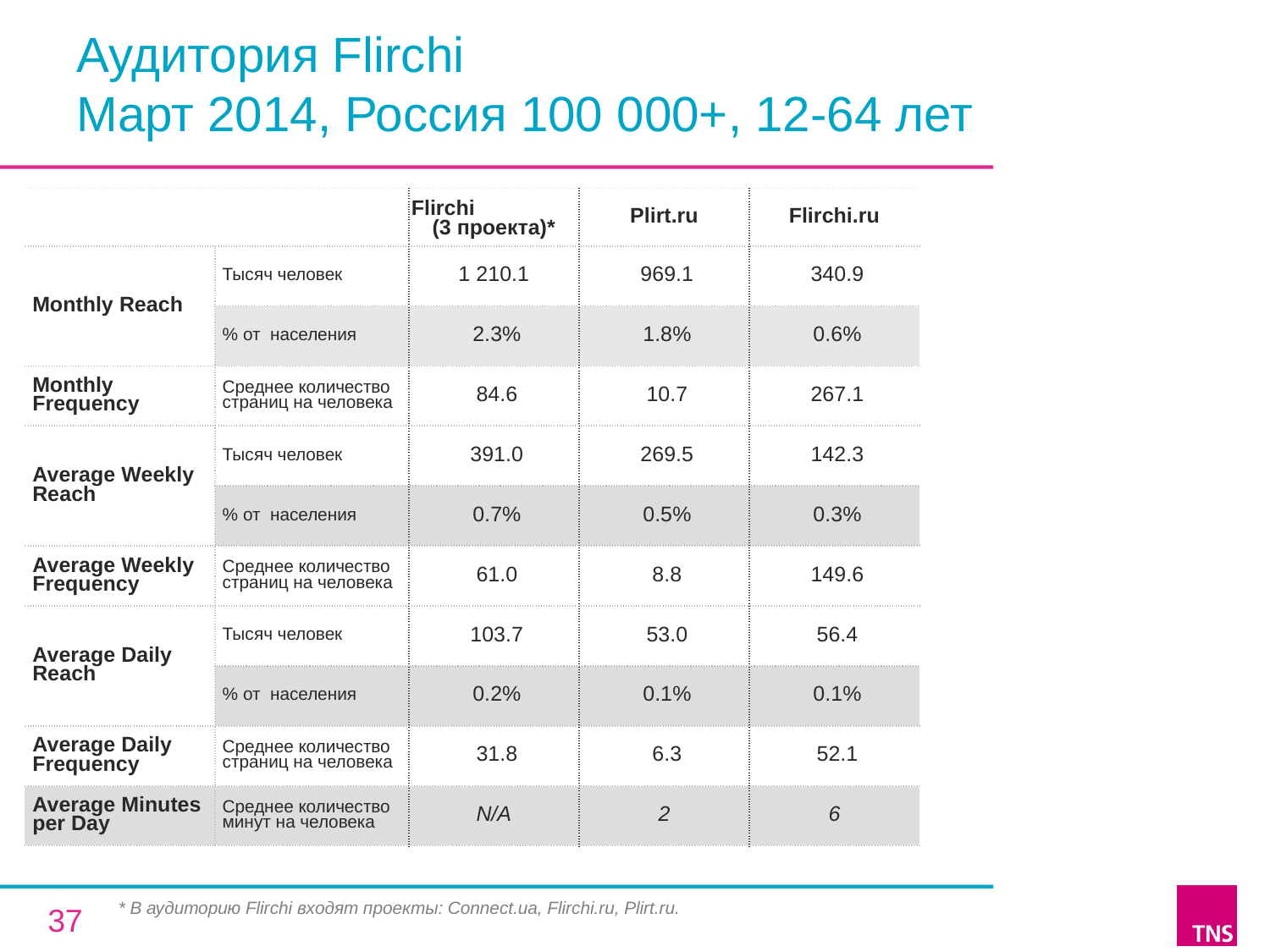

# Аудитория Flirchi Март 2014, Россия 100 000+, 12-64 лет
|  |  | Flirchi (3 проекта)\* | Plirt.ru | Flirchi.ru |
| --- | --- | --- | --- | --- |
| Monthly Reach | Тысяч человек | 1 210.1 | 969.1 | 340.9 |
|  | % от населения | 2.3% | 1.8% | 0.6% |
| Monthly Frequency | Среднее количество страниц на человека | 84.6 | 10.7 | 267.1 |
| Average Weekly Reach | Тысяч человек | 391.0 | 269.5 | 142.3 |
|  | % от населения | 0.7% | 0.5% | 0.3% |
| Average Weekly Frequency | Среднее количество страниц на человека | 61.0 | 8.8 | 149.6 |
| Average Daily Reach | Тысяч человек | 103.7 | 53.0 | 56.4 |
|  | % от населения | 0.2% | 0.1% | 0.1% |
| Average Daily Frequency | Среднее количество страниц на человека | 31.8 | 6.3 | 52.1 |
| Average Minutes per Day | Среднее количество минут на человека | N/A | 2 | 6 |
* В аудиторию Flirchi входят проекты: Connect.ua, Flirchi.ru, Plirt.ru.
37